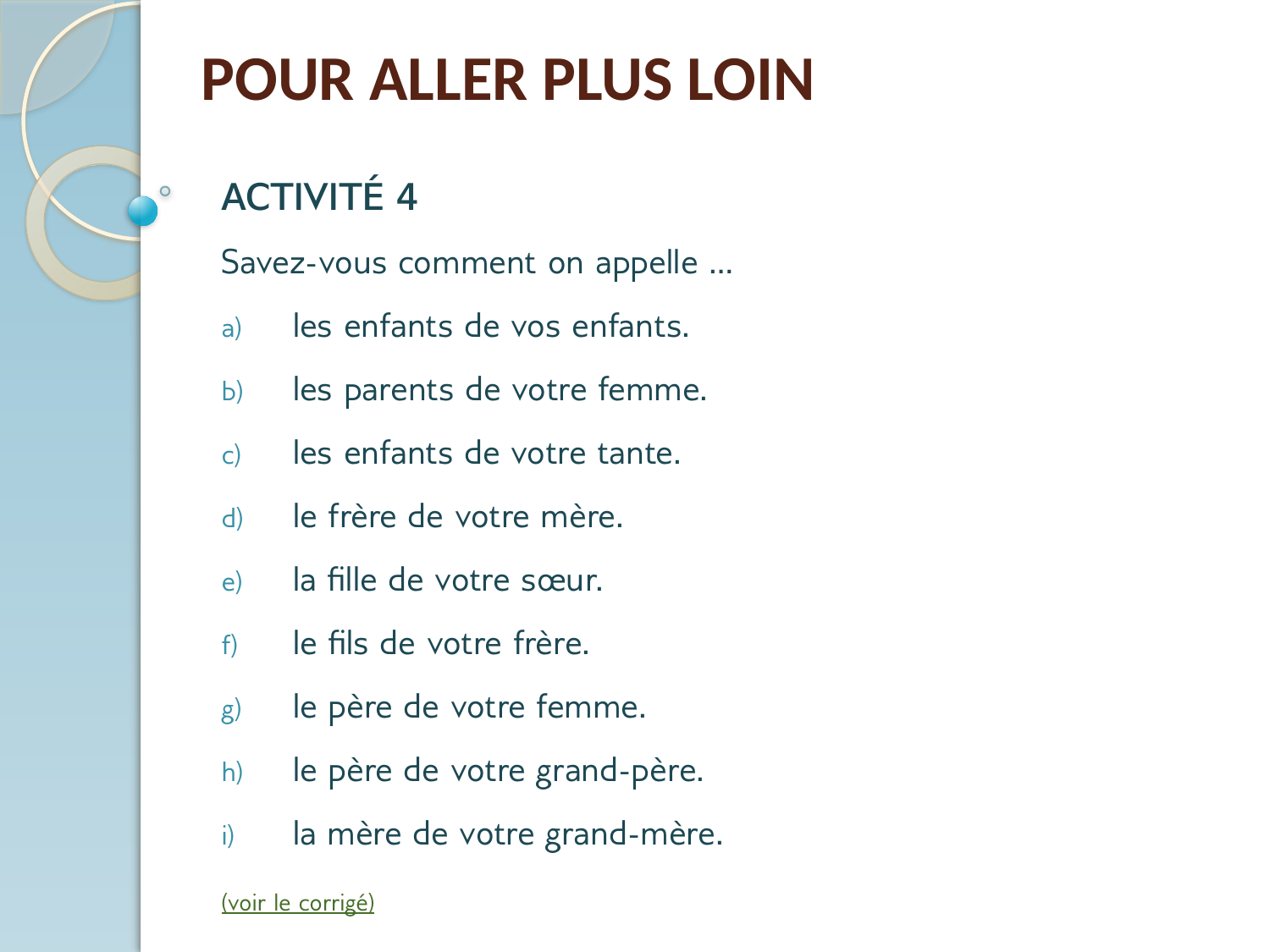

# POUR ALLER PLUS LOIN
ACTIVITÉ 4
Savez-vous comment on appelle …
les enfants de vos enfants.
les parents de votre femme.
les enfants de votre tante.
le frère de votre mère.
la fille de votre soeur.
le fils de votre frère.
le père de votre femme.
le père de votre grand-père.
la mère de votre grand-mère.
(voir le corrigé)